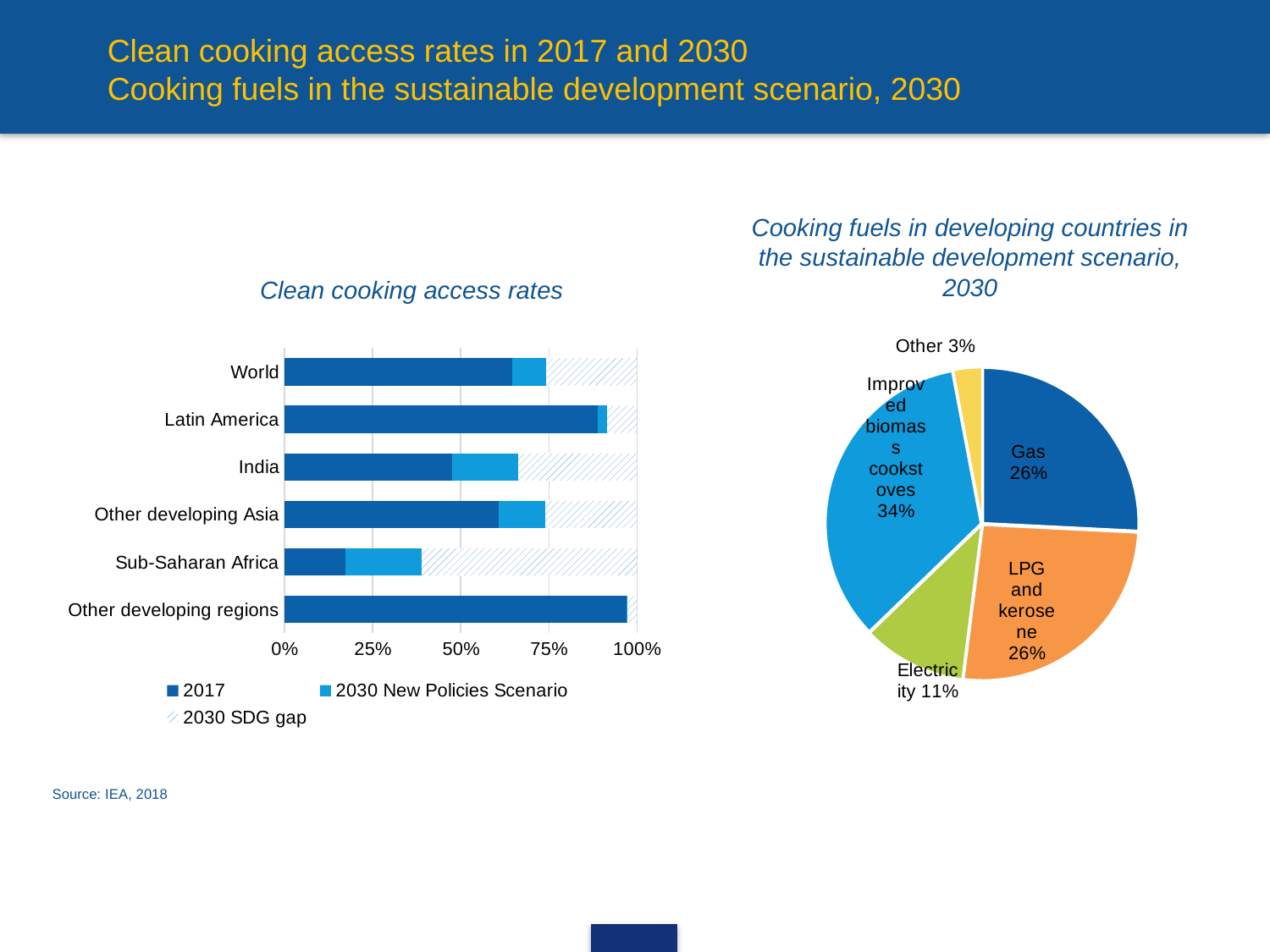

Clean cooking access rates in 2017 and 2030
Cooking fuels in the sustainable development scenario, 2030
Cooking fuels in developing countries in the sustainable development scenario, 2030
Clean cooking access rates

### Chart

| Category | 2017 | 2030 New Policies Scenario | 2030 SDG gap |
|---|---|---|---|
| Other developing regions | 0.970736858884965 | 0.0030630100777046 | 0.0262001310373303 |
| Sub-Saharan Africa | 0.173099383012519 | 0.216086060558227 | 0.610814556429254 |
| Other developing Asia | 0.60655124273638 | 0.133437284405631 | 0.260011472857989 |
| India | 0.474893943249275 | 0.18699773150001 | 0.338108325250715 |
| Latin America | 0.887709647870052 | 0.0262364616960083 | 0.0860538904339397 |
| World | 0.646769300763482 | 0.0962519399774044 | 0.256978759259114 |

### Chart

| Category |  |
|---|---|
| Gas | 92.3682543 |
| LPG and kerosene | 93.8594247 |
| Electricity | 38.609864 |
| Improved biomass cookstoves | 122.6635153 |
| Other | 10.67867539969995 |
Source: IEA, 2018